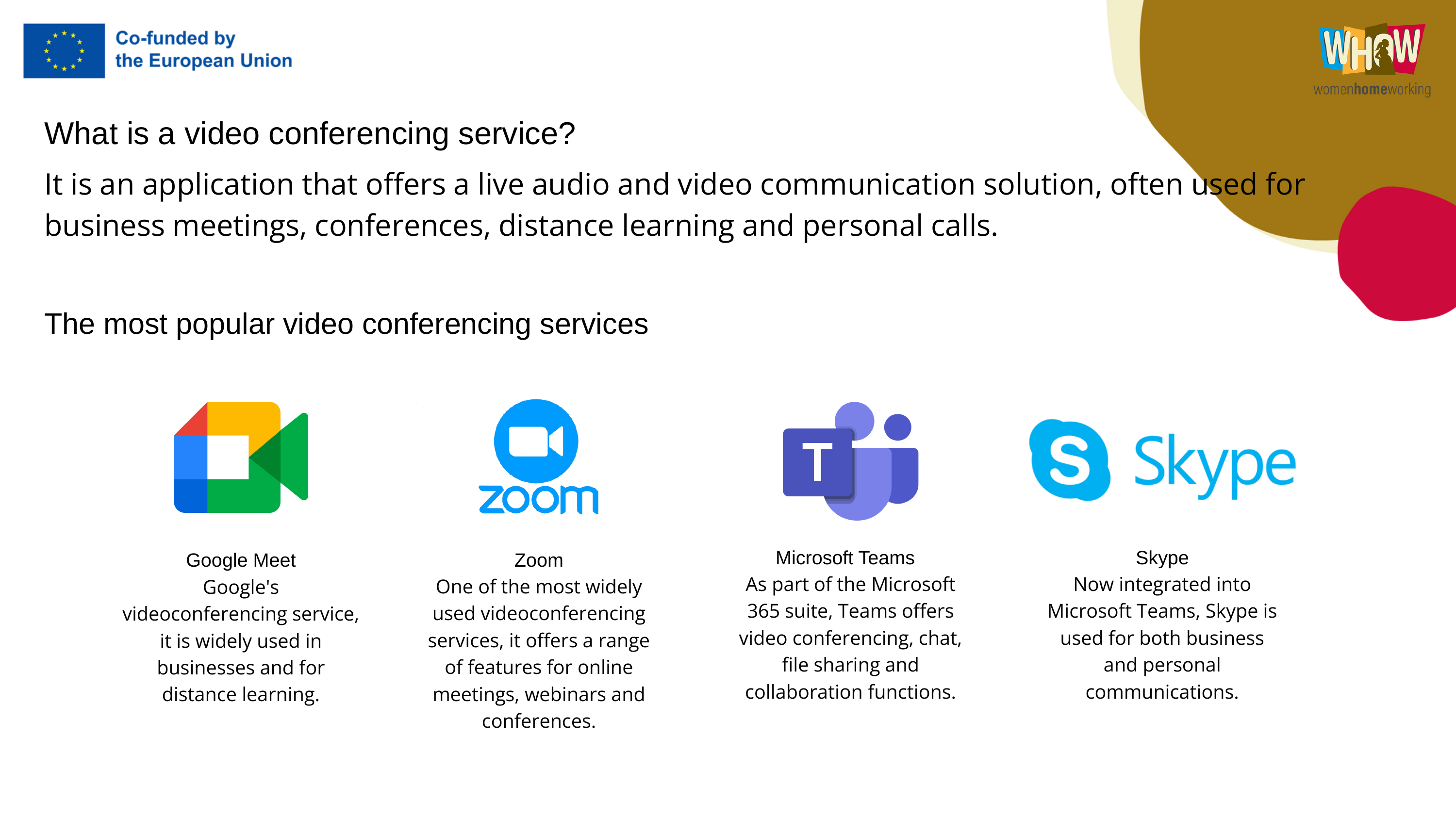

What is a video conferencing service?
It is an application that offers a live audio and video communication solution, often used for business meetings, conferences, distance learning and personal calls.
The most popular video conferencing services

Google Meet
Google's videoconferencing service, it is widely used in businesses and for distance learning.
Microsoft Teams
As part of the Microsoft 365 suite, Teams offers video conferencing, chat, file sharing and collaboration functions.
Skype
Now integrated into Microsoft Teams, Skype is used for both business and personal communications.
Zoom
One of the most widely used videoconferencing services, it offers a range of features for online meetings, webinars and conferences.